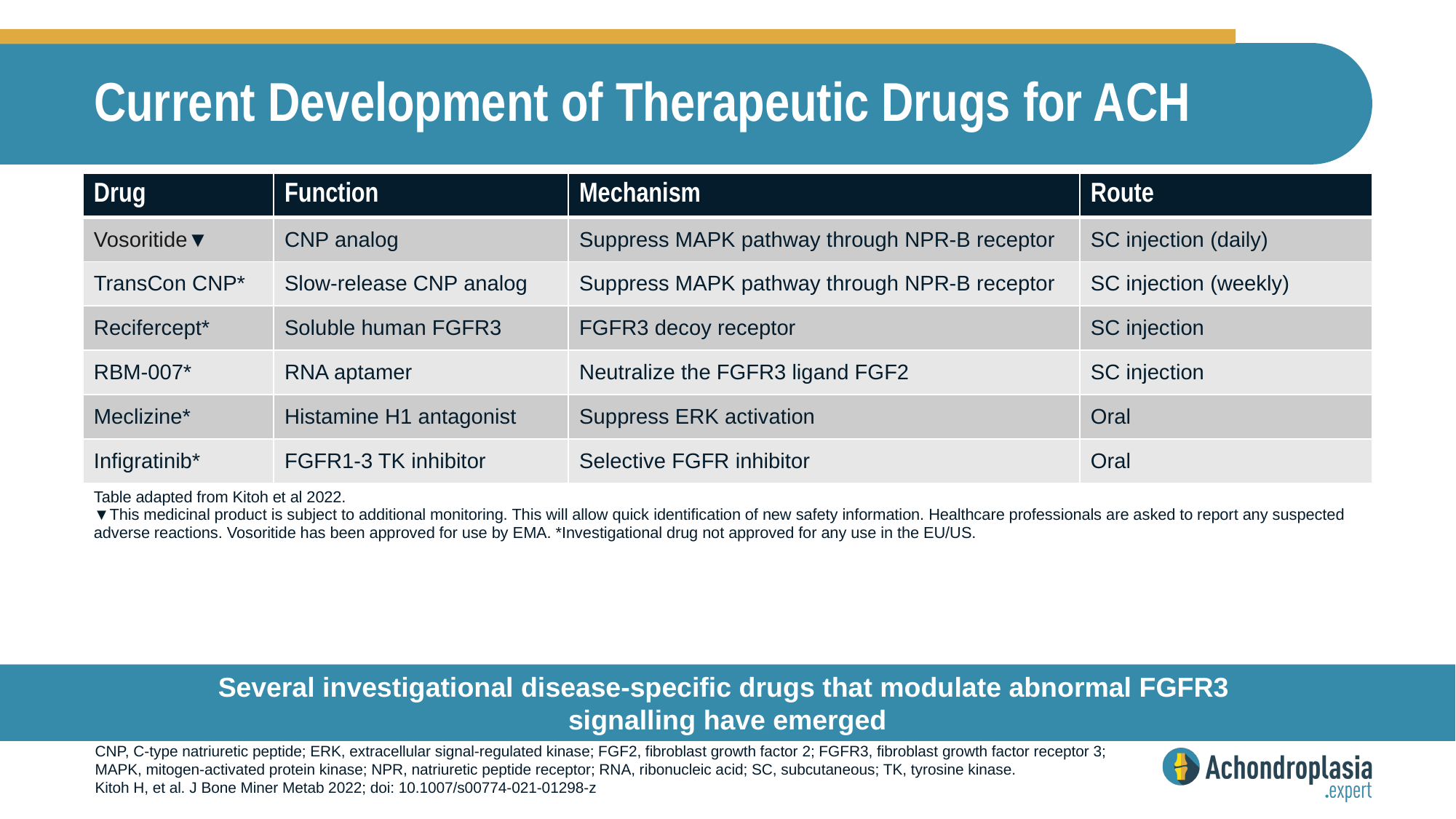

# Current Development of Therapeutic Drugs for ACH
| Drug | Function | Mechanism | Route |
| --- | --- | --- | --- |
| Vosoritide▼ | CNP analog | Suppress MAPK pathway through NPR-B receptor | SC injection (daily) |
| TransCon CNP\* | Slow-release CNP analog | Suppress MAPK pathway through NPR-B receptor | SC injection (weekly) |
| Recifercept\* | Soluble human FGFR3 | FGFR3 decoy receptor | SC injection |
| RBM-007\* | RNA aptamer | Neutralize the FGFR3 ligand FGF2 | SC injection |
| Meclizine\* | Histamine H1 antagonist | Suppress ERK activation | Oral |
| Infigratinib\* | FGFR1-3 TK inhibitor | Selective FGFR inhibitor | Oral |
| Table adapted from Kitoh et al 2022. ▼This medicinal product is subject to additional monitoring. This will allow quick identification of new safety information. Healthcare professionals are asked to report any suspected adverse reactions. Vosoritide has been approved for use by EMA. \*Investigational drug not approved for any use in the EU/US. |  |  |  |
Several investigational disease-specific drugs that modulate abnormal FGFR3
signalling have emerged
CNP, C-type natriuretic peptide; ERK, extracellular signal-regulated kinase; FGF2, fibroblast growth factor 2; FGFR3, fibroblast growth factor receptor 3;
MAPK, mitogen-activated protein kinase; NPR, natriuretic peptide receptor; RNA, ribonucleic acid; SC, subcutaneous; TK, tyrosine kinase.
Kitoh H, et al. J Bone Miner Metab 2022; doi: 10.1007/s00774-021-01298-z